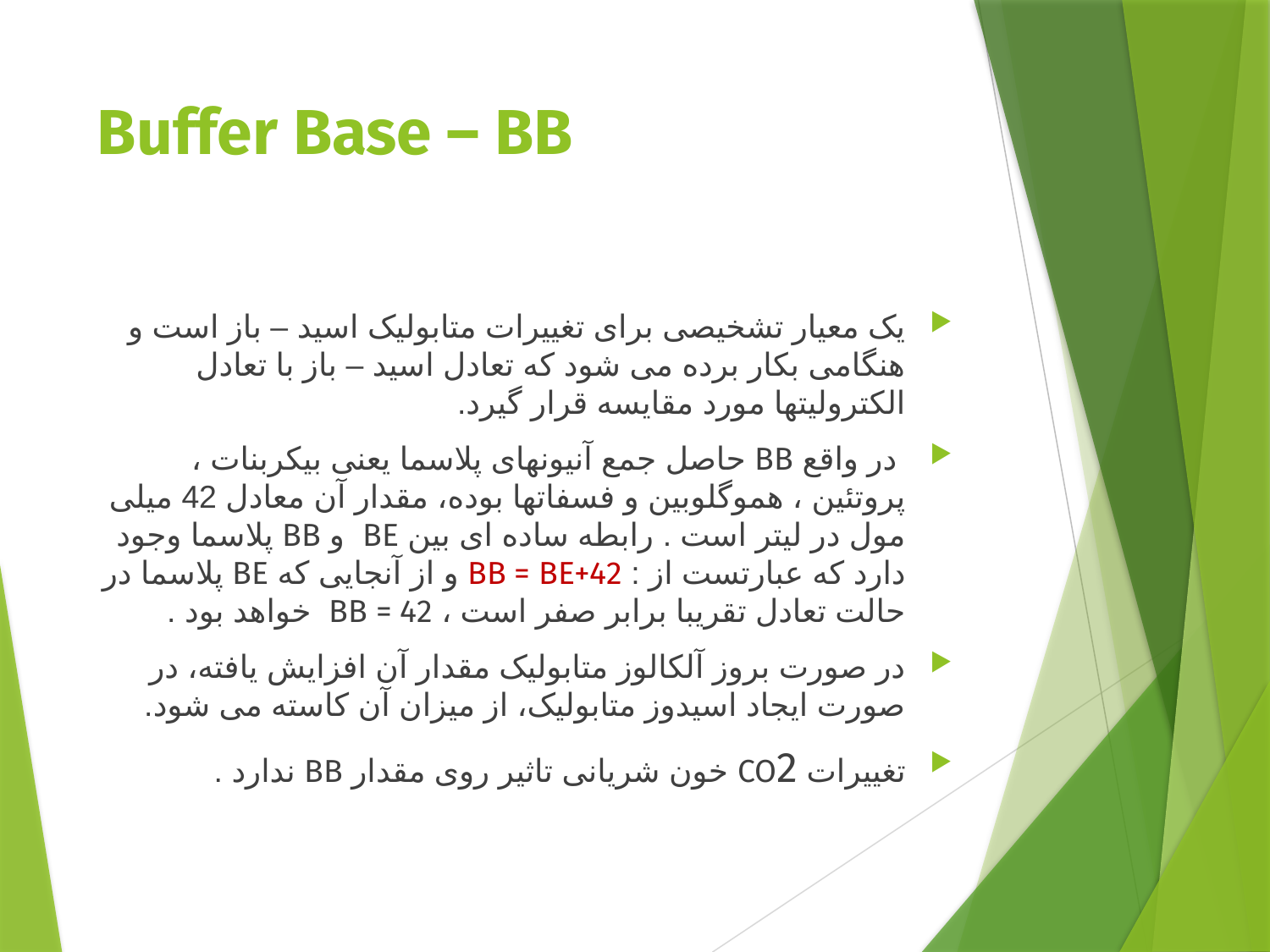

# Buffer Base – BB
یک معیار تشخیصی برای تغییرات متابولیک اسید – باز است و هنگامی بکار برده می شود که تعادل اسید – باز با تعادل الکترولیتها مورد مقایسه قرار گیرد.
 در واقع BB حاصل جمع آنیونهای پلاسما یعنی بیکربنات ، پروتئین ، هموگلوبین و فسفاتها بوده، مقدار آن معادل 42 میلی مول در لیتر است . رابطه ساده ای بین BE  و BB پلاسما وجود دارد که عبارتست از : BB = BE+42 و از آنجایی که BE پلاسما در حالت تعادل تقریبا برابر صفر است ، BB = 42  خواهد بود .
در صورت بروز آلکالوز متابولیک مقدار آن افزایش یافته، در صورت ایجاد اسیدوز متابولیک، از میزان آن کاسته می شود.
تغییرات CO2 خون شریانی تاثیر روی مقدار BB ندارد .